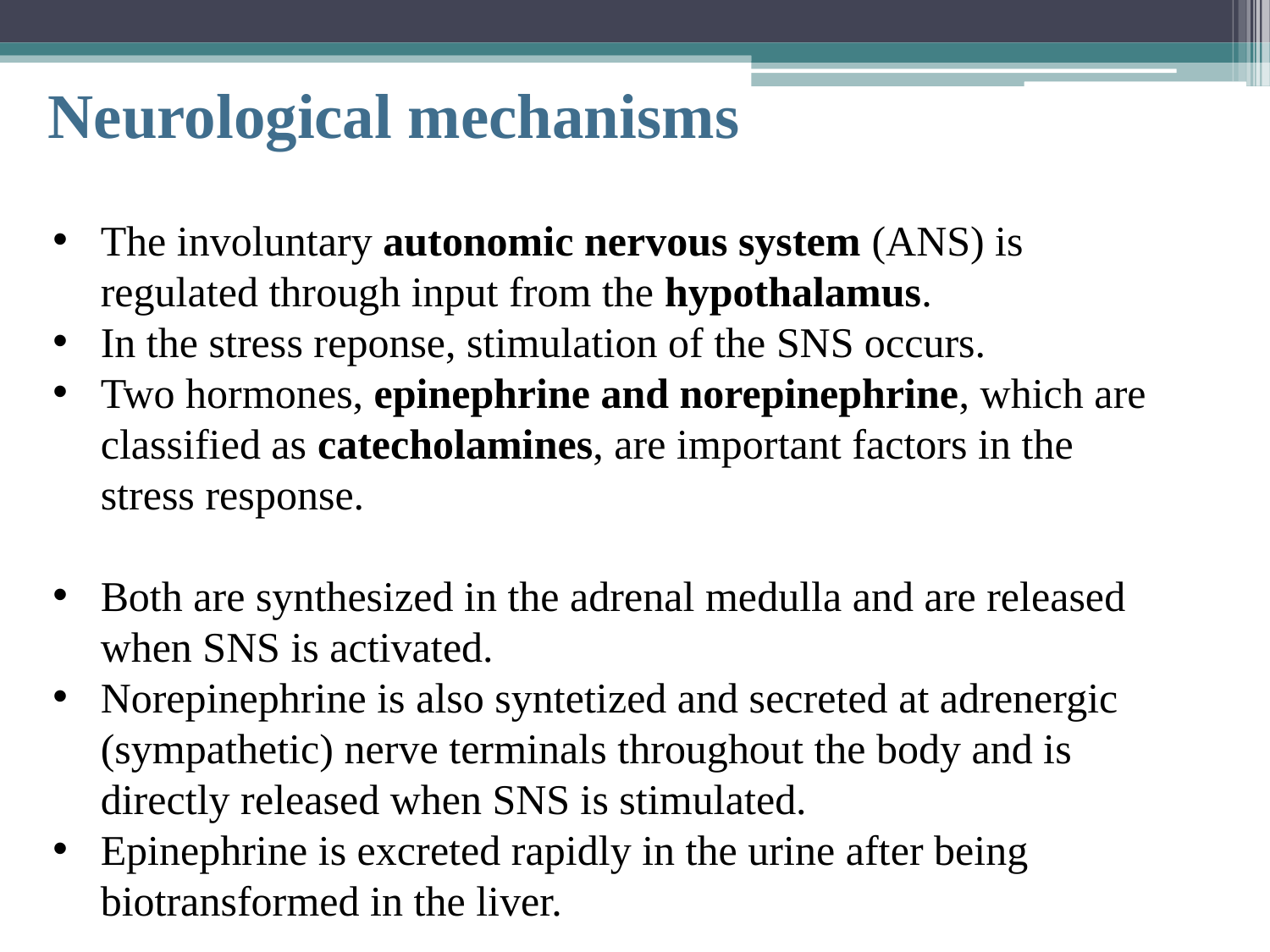

# Neurological mechanisms
The involuntary autonomic nervous system (ANS) is regulated through input from the hypothalamus.
In the stress reponse, stimulation of the SNS occurs.
Two hormones, epinephrine and norepinephrine, which are classified as catecholamines, are important factors in the stress response.

Both are synthesized in the adrenal medulla and are released when SNS is activated.
Norepinephrine is also syntetized and secreted at adrenergic (sympathetic) nerve terminals throughout the body and is directly released when SNS is stimulated.
Epinephrine is excreted rapidly in the urine after being biotransformed in the liver.